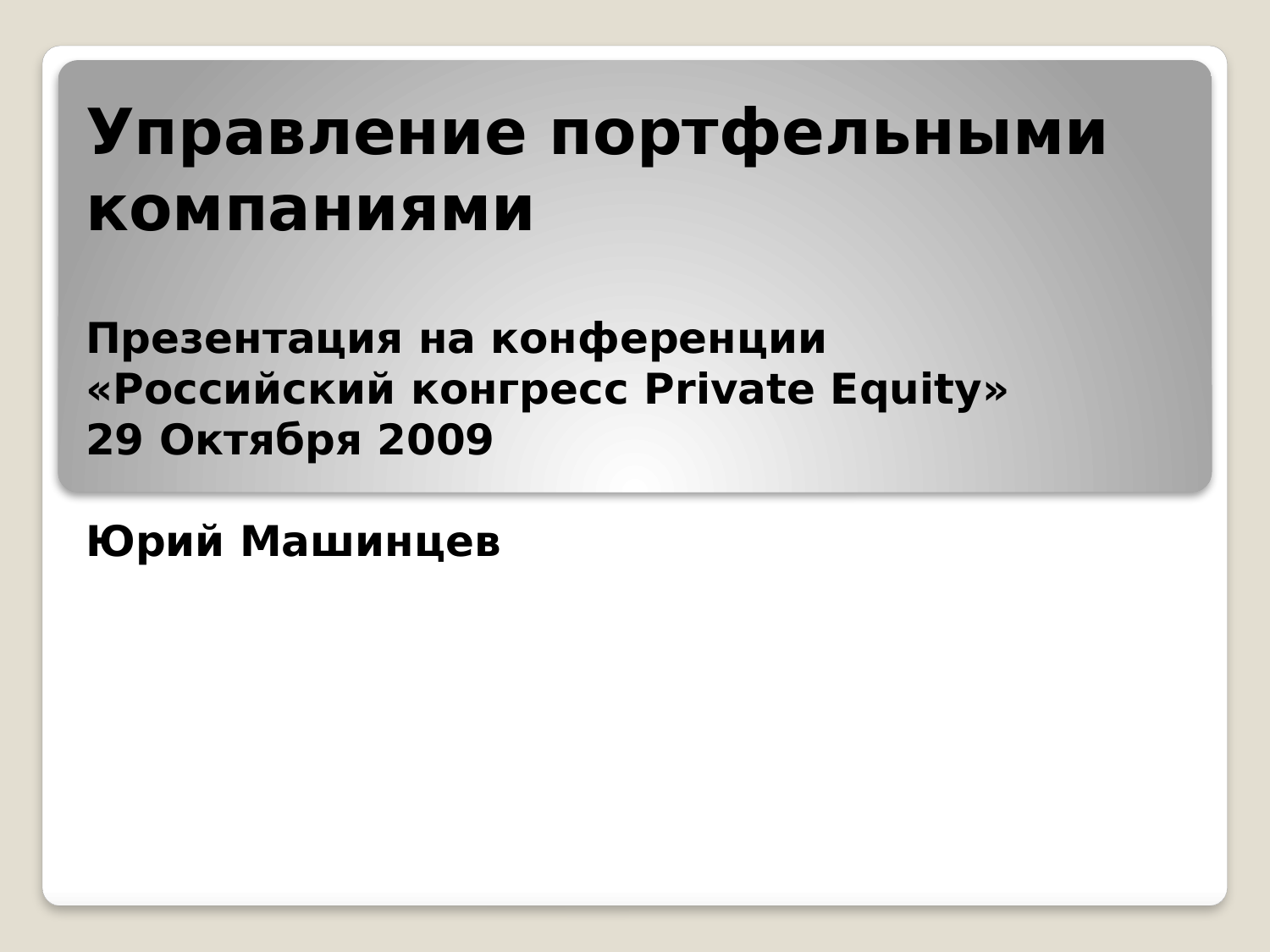

# Управление портфельными компаниями Презентация на конференции «Российский конгресс Private Equity» 29 Октября 2009 Юрий Машинцев